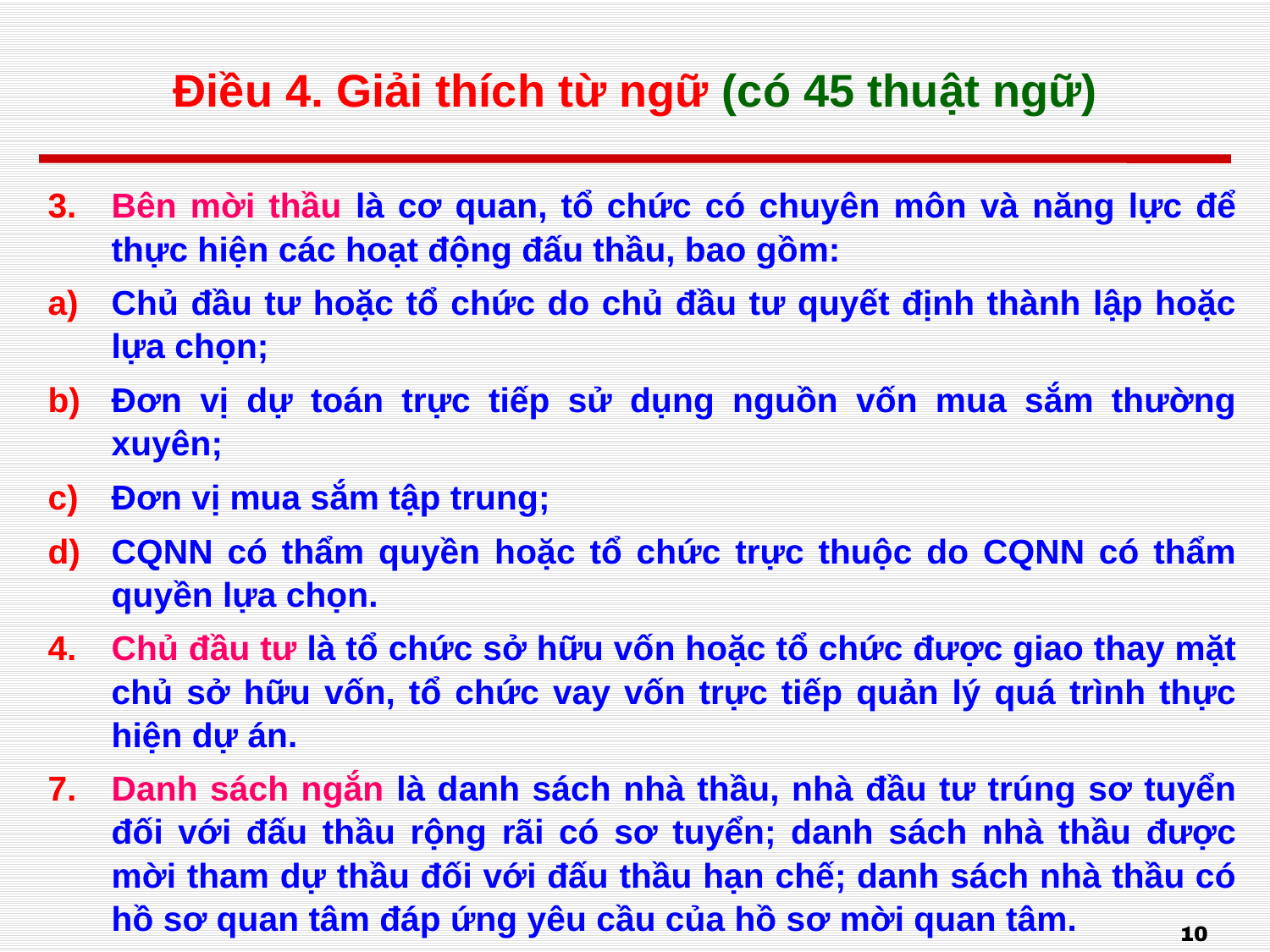

# Điều 4. Giải thích từ ngữ (có 45 thuật ngữ)
Bên mời thầu là cơ quan, tổ chức có chuyên môn và năng lực để thực hiện các hoạt động đấu thầu, bao gồm:
Chủ đầu tư hoặc tổ chức do chủ đầu tư quyết định thành lập hoặc lựa chọn;
Đơn vị dự toán trực tiếp sử dụng nguồn vốn mua sắm thường xuyên;
Đơn vị mua sắm tập trung;
CQNN có thẩm quyền hoặc tổ chức trực thuộc do CQNN có thẩm quyền lựa chọn.
Chủ đầu tư là tổ chức sở hữu vốn hoặc tổ chức được giao thay mặt chủ sở hữu vốn, tổ chức vay vốn trực tiếp quản lý quá trình thực hiện dự án.
Danh sách ngắn là danh sách nhà thầu, nhà đầu tư trúng sơ tuyển đối với đấu thầu rộng rãi có sơ tuyển; danh sách nhà thầu được mời tham dự thầu đối với đấu thầu hạn chế; danh sách nhà thầu có hồ sơ quan tâm đáp ứng yêu cầu của hồ sơ mời quan tâm.